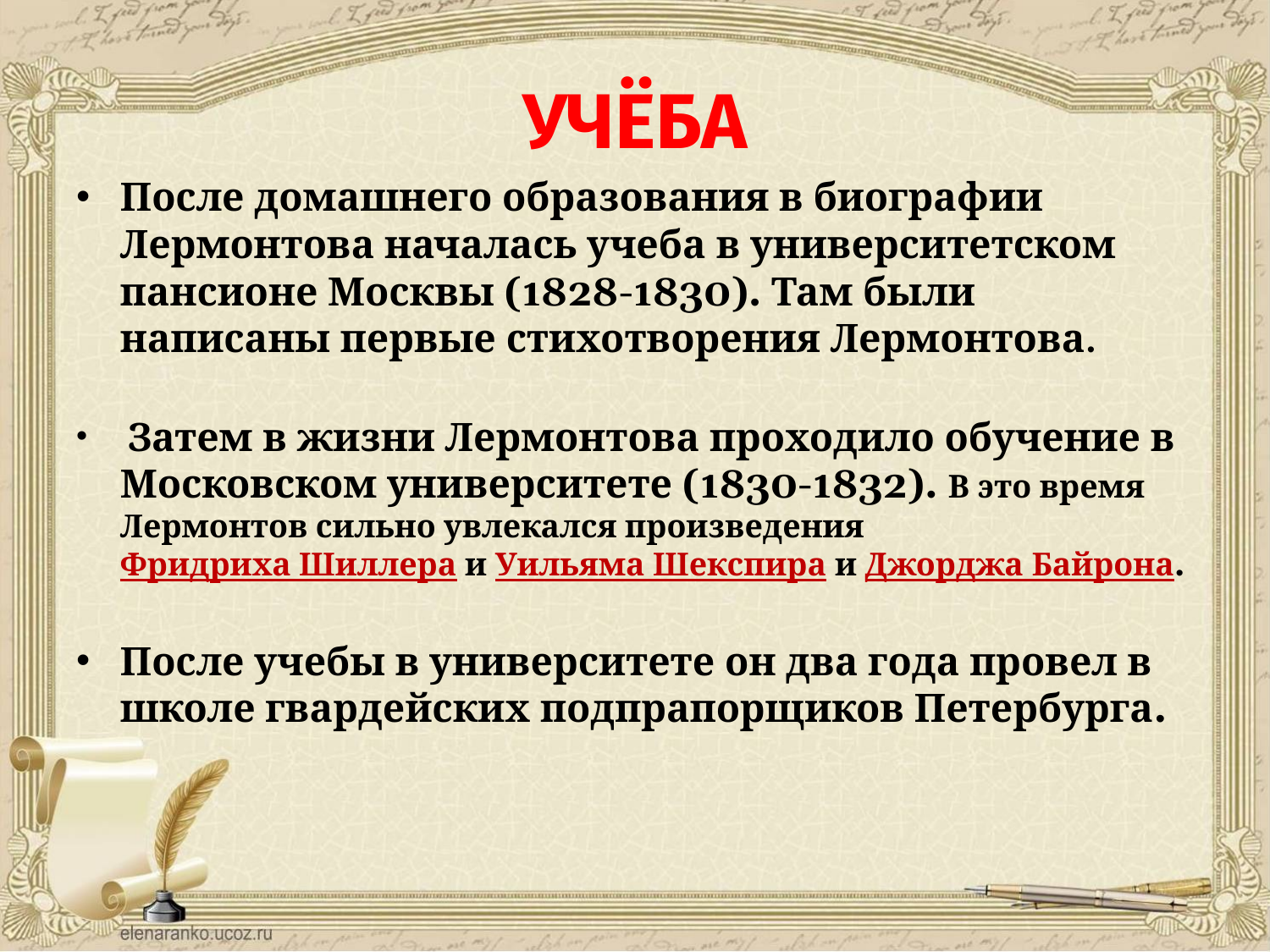

# УЧЁБА
После домашнего образования в биографии Лермонтова началась учеба в университетском пансионе Москвы (1828-1830). Там были написаны первые стихотворения Лермонтова.

 Затем в жизни Лермонтова проходило обучение в Московском университете (1830-1832). В это время Лермонтов сильно увлекался произведения Фридриха Шиллера и Уильяма Шекспира и Джорджа Байрона.

После учебы в университете он два года провел в школе гвардейских подпрапорщиков Петербурга.